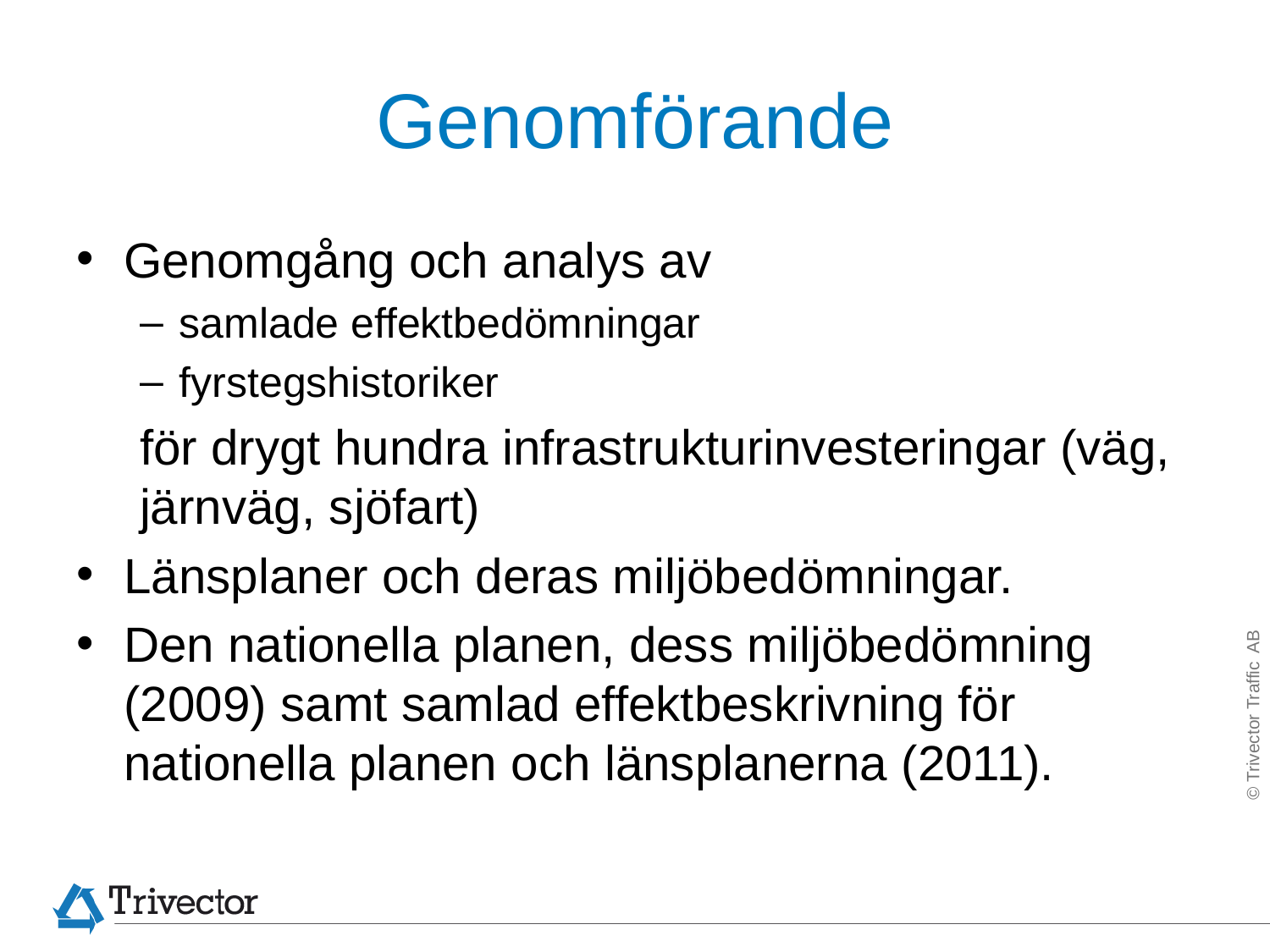

# Genomförande
Genomgång och analys av
samlade effektbedömningar
fyrstegshistoriker
för drygt hundra infrastrukturinvesteringar (väg, järnväg, sjöfart)
Länsplaner och deras miljöbedömningar.
Den nationella planen, dess miljöbedömning (2009) samt samlad effektbeskrivning för nationella planen och länsplanerna (2011).